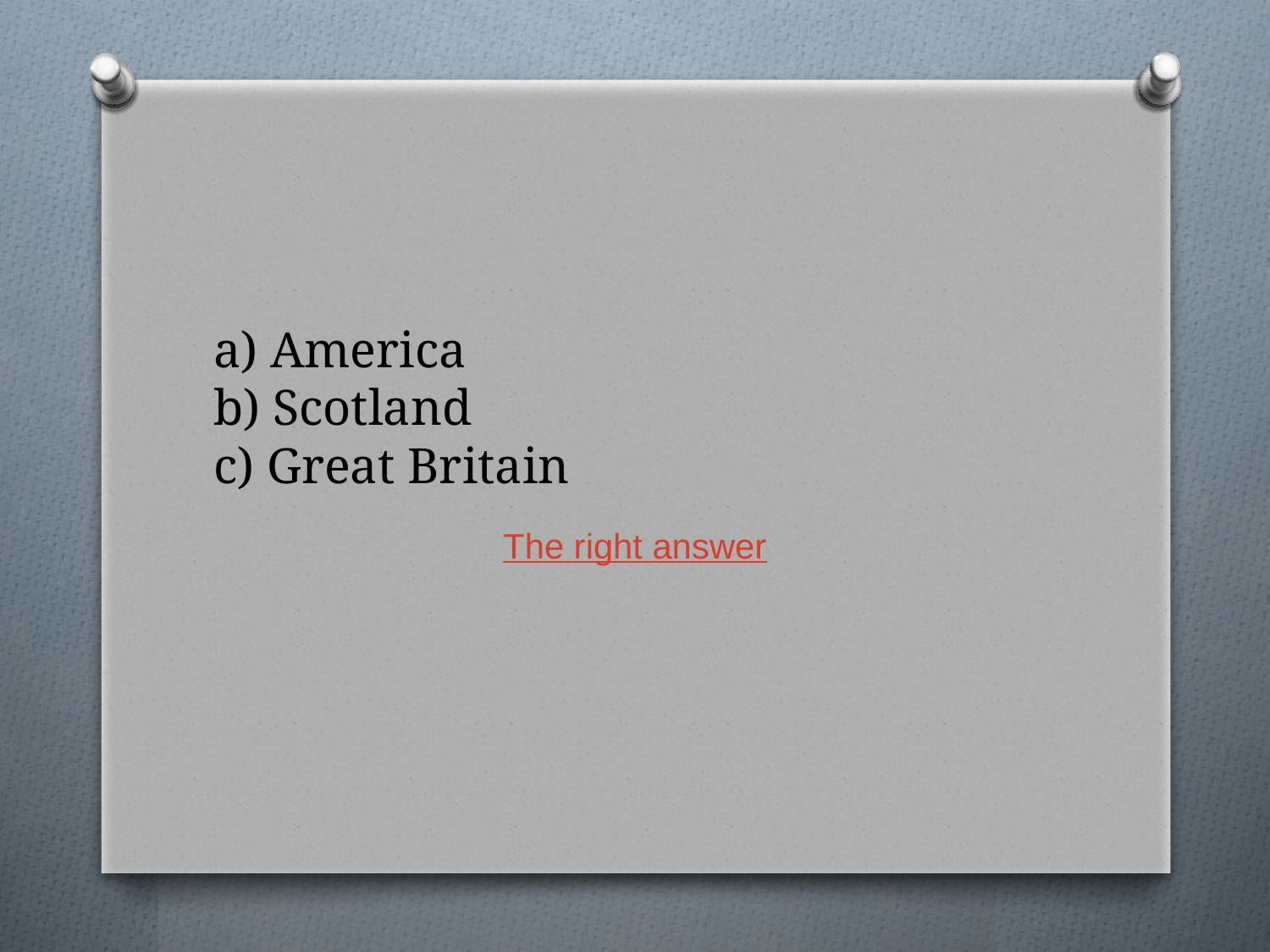

# a) America b) Scotland c) Great Britain
The right answer